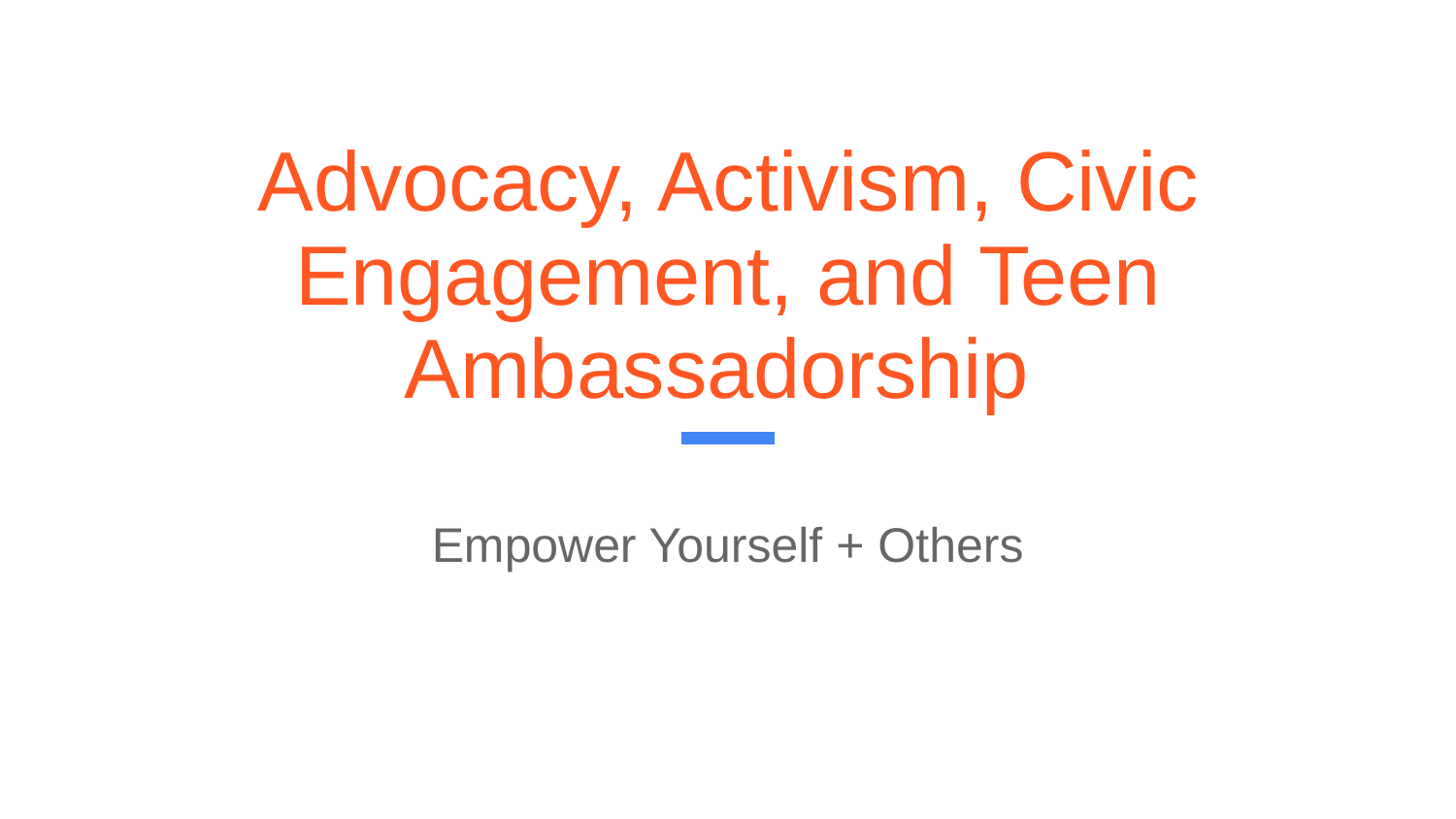

# Advocacy, Activism, Civic Engagement, and Teen Ambassadorship
Empower Yourself + Others